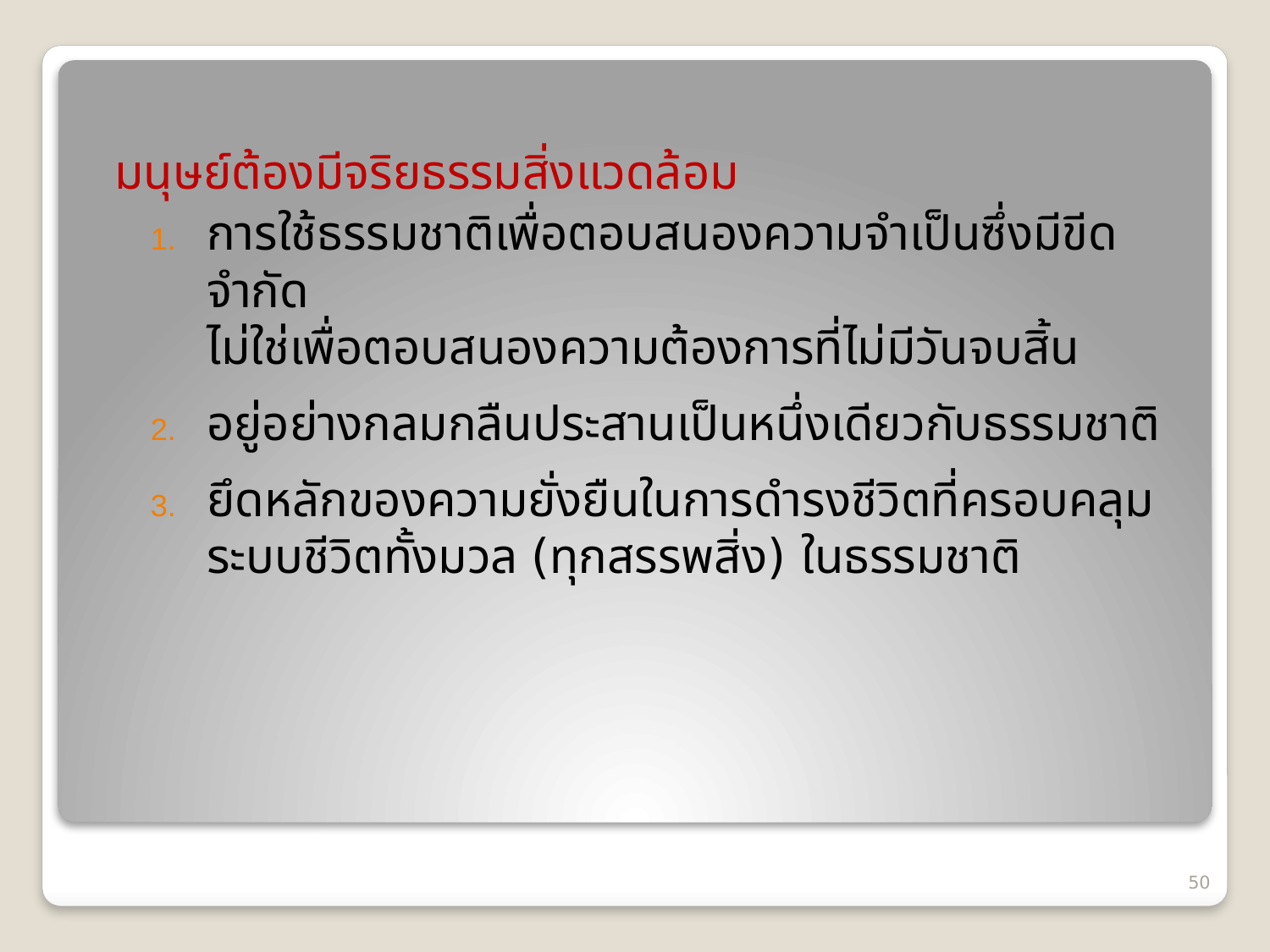

มนุษย์ต้องมีจริยธรรมสิ่งแวดล้อม
การใช้ธรรมชาติเพื่อตอบสนองความจำเป็นซึ่งมีขีดจำกัด
	ไม่ใช่เพื่อตอบสนองความต้องการที่ไม่มีวันจบสิ้น
อยู่อย่างกลมกลืนประสานเป็นหนึ่งเดียวกับธรรมชาติ
ยึดหลักของความยั่งยืนในการดำรงชีวิตที่ครอบคลุม
	ระบบชีวิตทั้งมวล (ทุกสรรพสิ่ง) ในธรรมชาติ
50